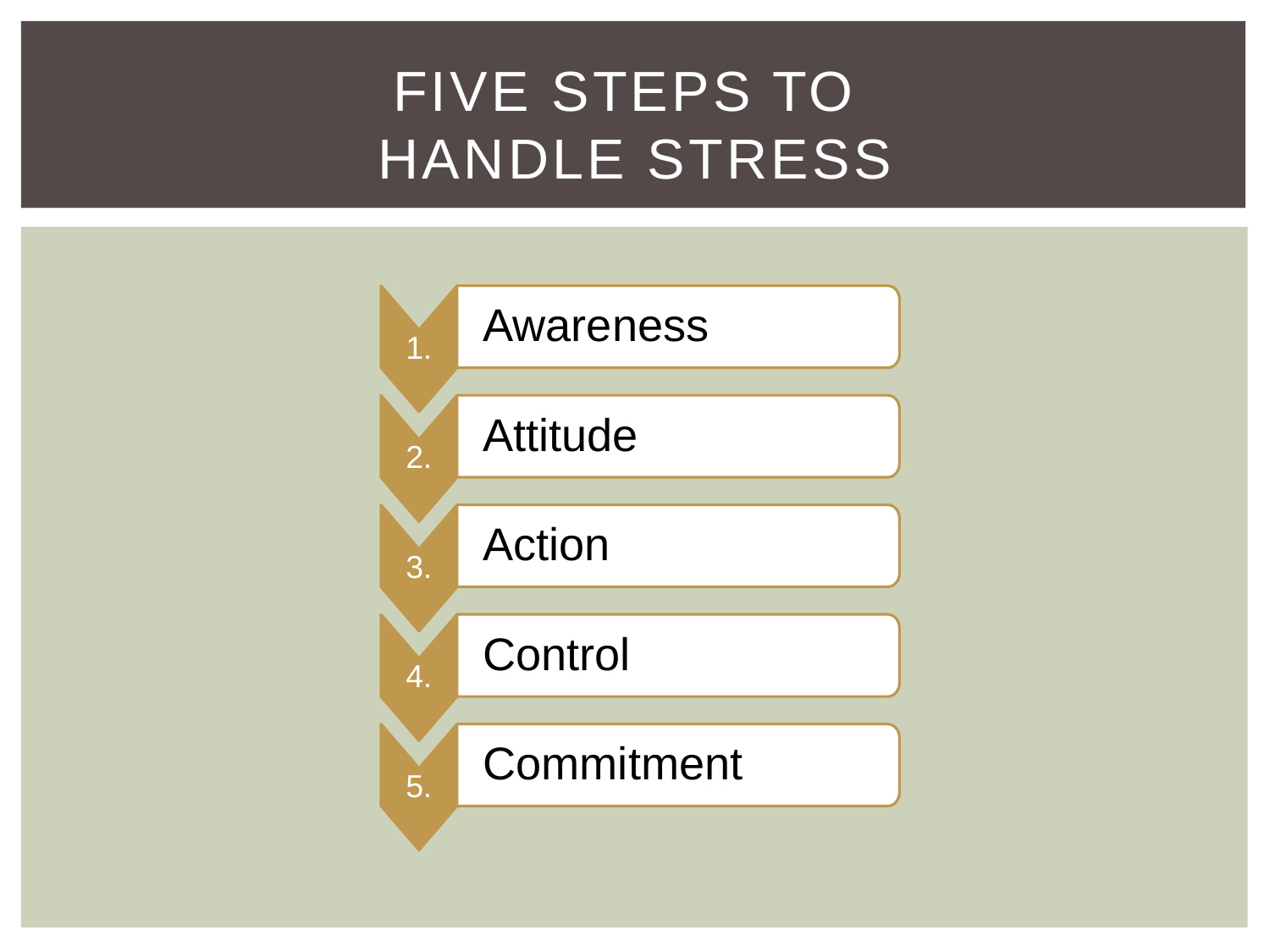

# Five Steps to Handle Stress
1.
Awareness
2.
Attitude
3.
Action
4.
Control
5.
Commitment